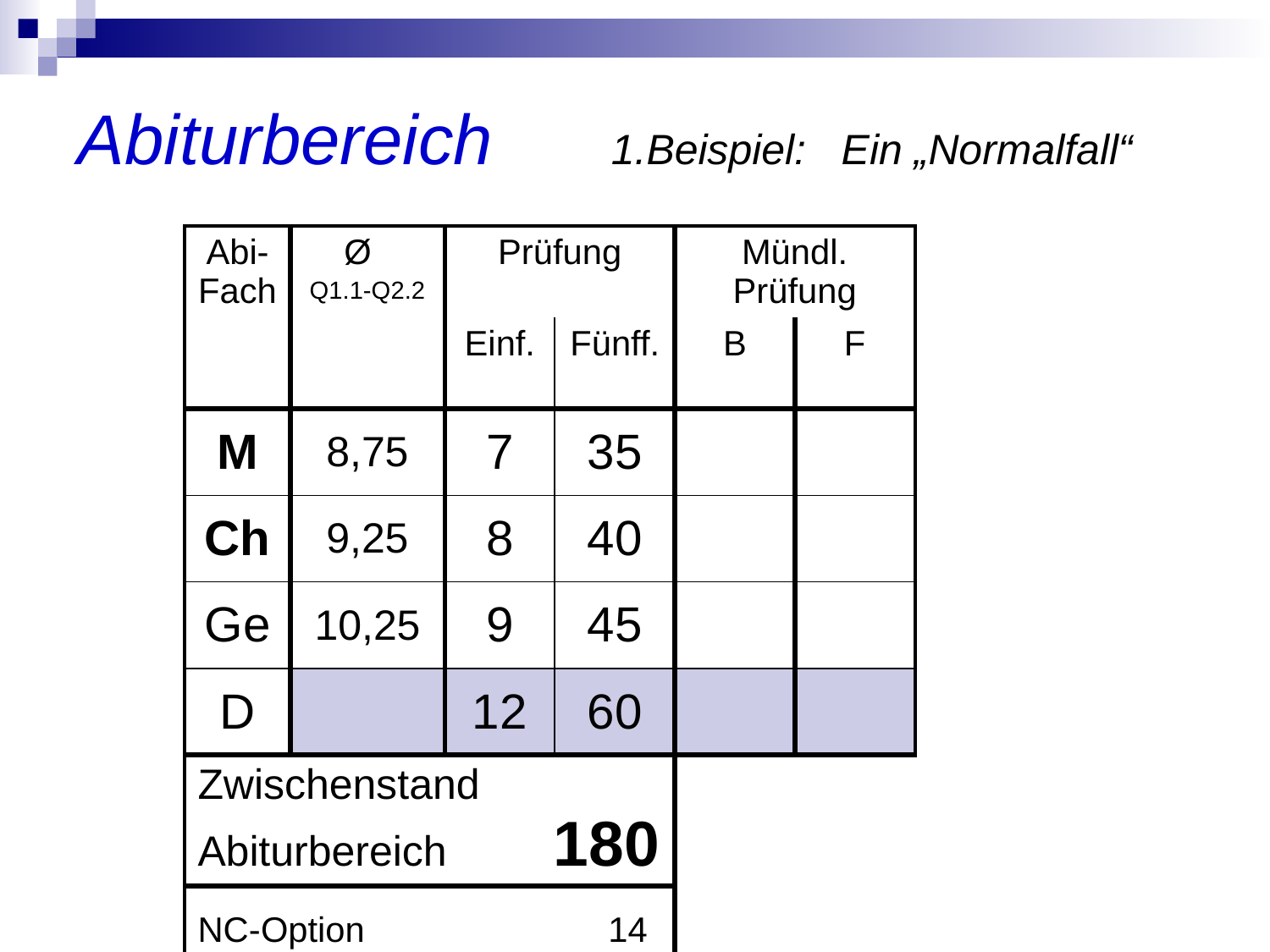

# Abiturbereich      1.Beispiel:   Ein „Normalfall“
| Abi-Fach | Ø Q1.1-Q2.2 | Prüfung |  | Mündl. Prüfung |  |
| --- | --- | --- | --- | --- | --- |
|  |  | Einf. | Fünff. | B | F |
| M | 8,75 | 7 | 35 |  |  |
| Ch | 9,25 | 8 | 40 |  |  |
| Ge | 10,25 | 9 | 45 |  |  |
| D |  | 12 | 60 |  |  |
| Zwischenstand Abiturbereich 180 |  |  |  |  |  |
| NC-Option 14 |  |  |  |  |  |